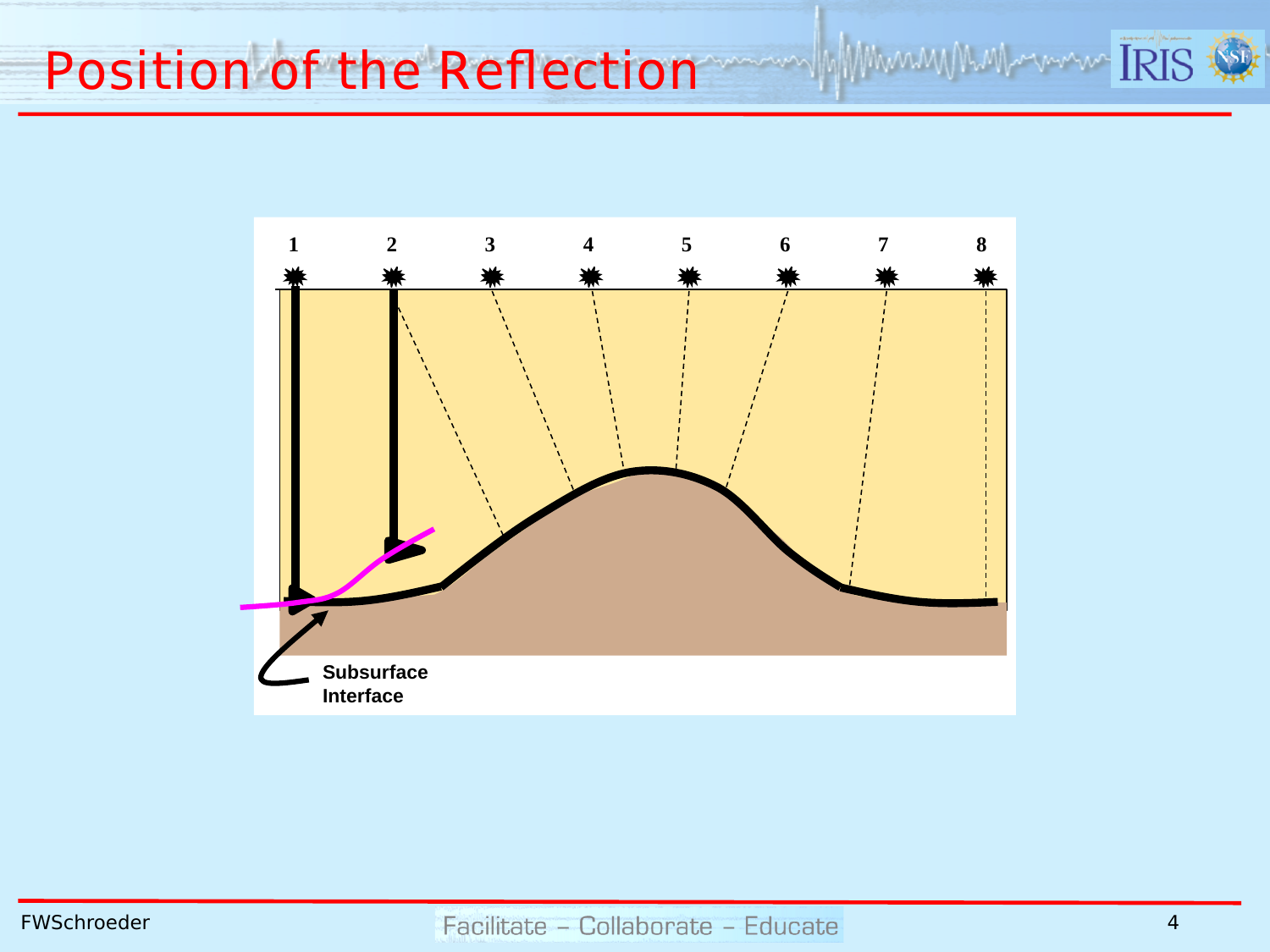

# Position of the Reflection

1
2
3
4
5
6
7
8

Subsurface
Interface